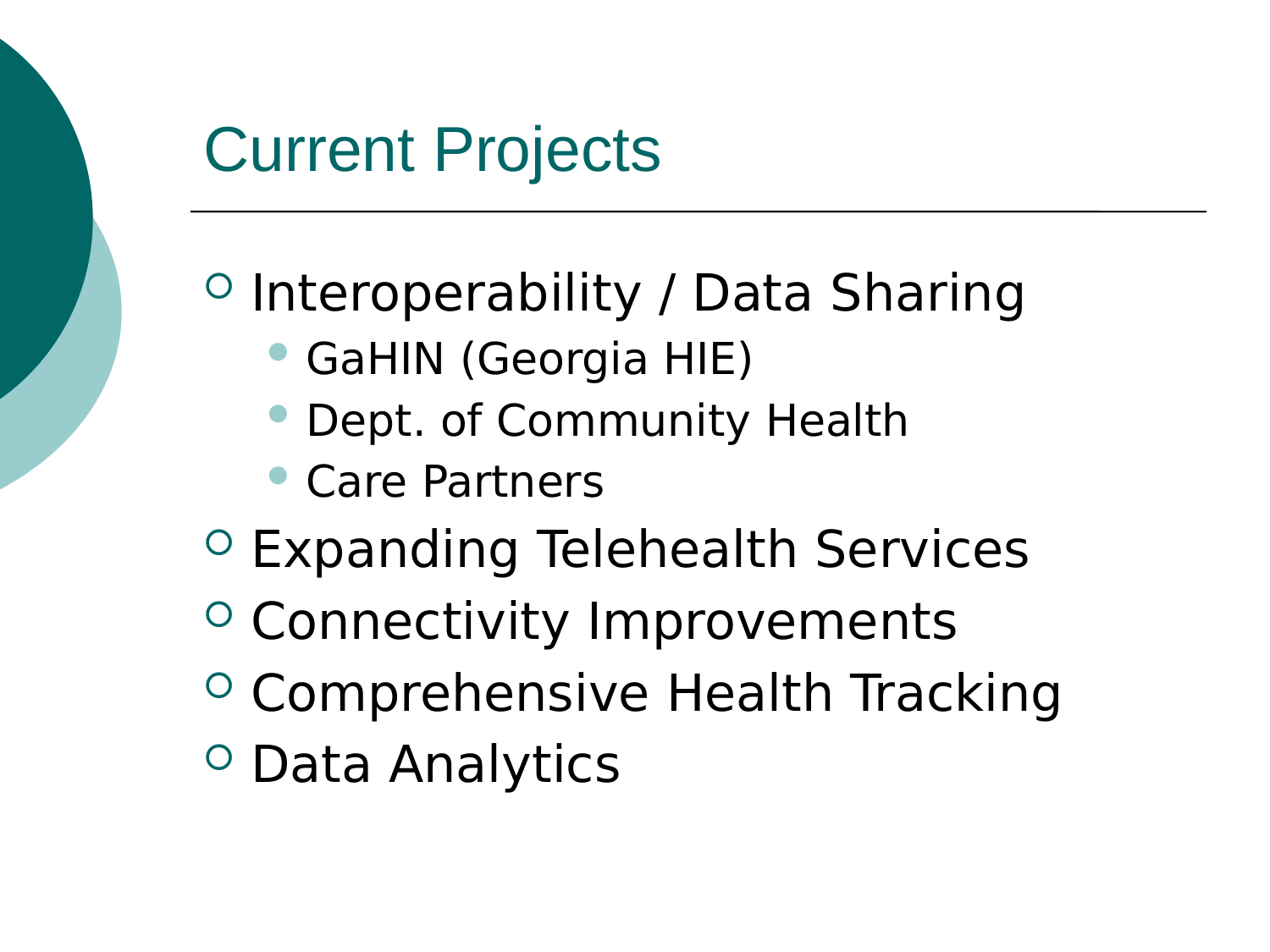

# Current Projects
Interoperability / Data Sharing
GaHIN (Georgia HIE)
Dept. of Community Health
Care Partners
Expanding Telehealth Services
Connectivity Improvements
Comprehensive Health Tracking
Data Analytics